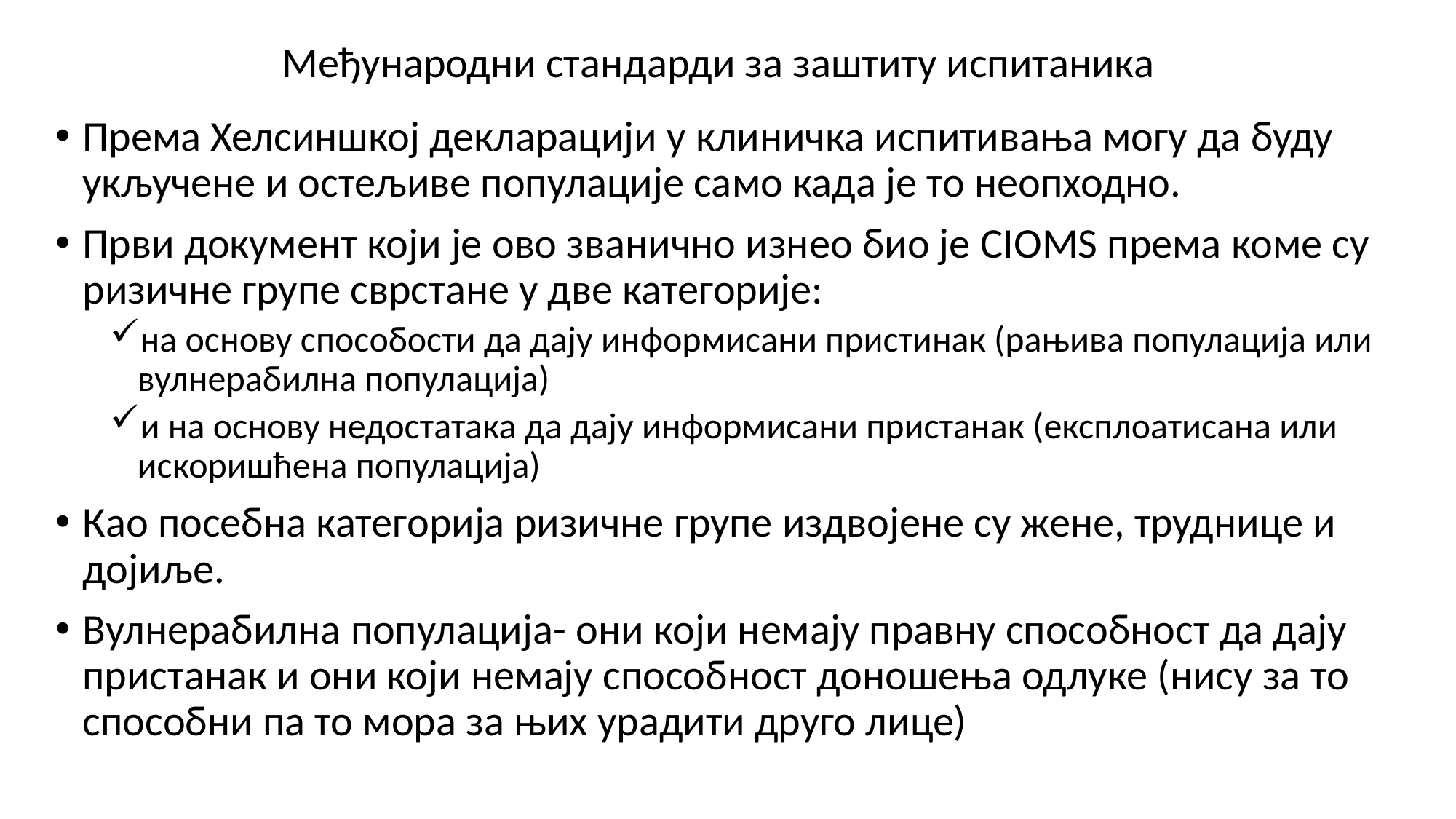

# Међународни стандарди за заштиту испитаника
Према Хелсиншкој декларацији у клиничка испитивања могу да буду укључене и остељиве популације само када је то неопходно.
Први документ који је ово званично изнео био је CIOMS према коме су ризичне групе сврстане у две категорије:
на основу способости да дају информисани пристинак (рањива популација или вулнерабилна популација)
и на основу недостатака да дају информисани пристанак (експлоатисана или искоришћена популација)
Као посебна категорија ризичне групе издвојене су жене, труднице и дојиље.
Вулнерабилна популација- они који немају правну способност да дају пристанак и они који немају способност доношења одлуке (нису за то способни па то мора за њих урадити друго лице)